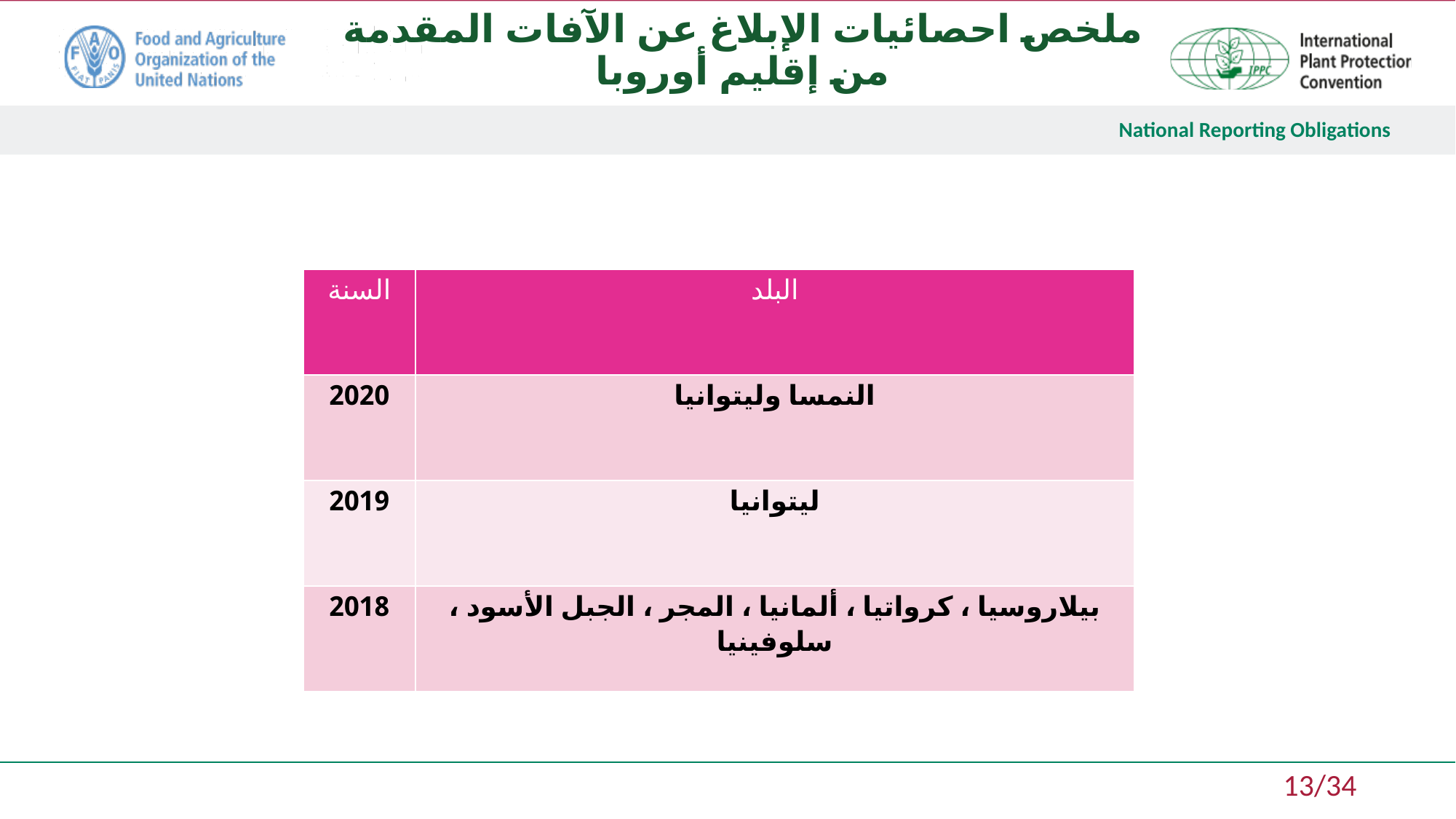

ملخص احصائيات الإبلاغ عن الآفات المقدمة من إقليم أوروبا
| السنة | البلد |
| --- | --- |
| 2020 | النمسا وليتوانيا |
| 2019 | ليتوانيا |
| 2018 | بيلاروسيا ، كرواتيا ، ألمانيا ، المجر ، الجبل الأسود ، سلوفينيا |